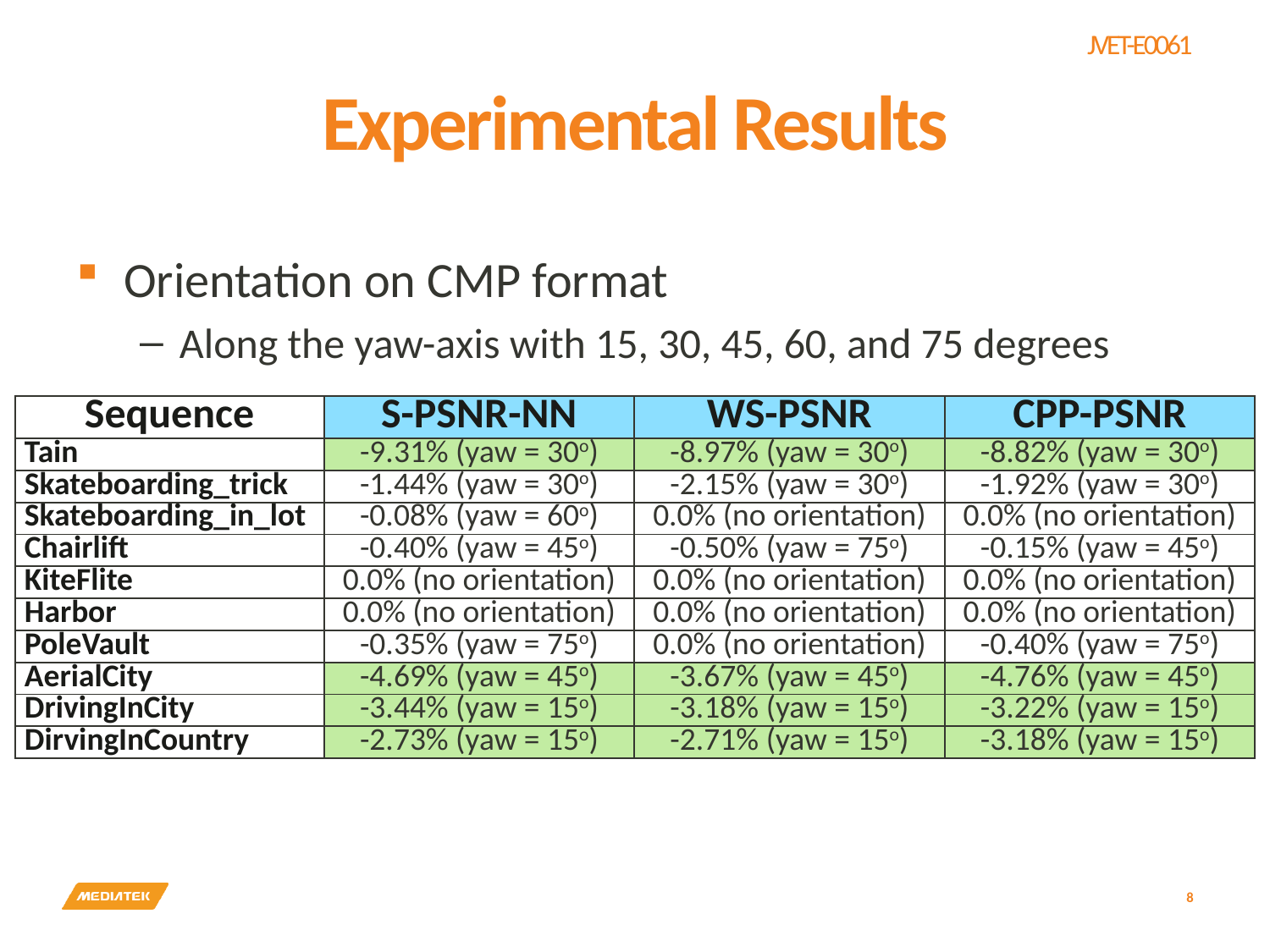

# Experimental Results
Orientation on CMP format
Along the yaw-axis with 15, 30, 45, 60, and 75 degrees
| Sequence | S-PSNR-NN | WS-PSNR | CPP-PSNR |
| --- | --- | --- | --- |
| Tain | -9.31% (yaw = 30o) | -8.97% (yaw = 30o) | -8.82% (yaw = 30o) |
| Skateboarding\_trick | -1.44% (yaw = 30o) | -2.15% (yaw = 30o) | -1.92% (yaw = 30o) |
| Skateboarding\_in\_lot | -0.08% (yaw = 60o) | 0.0% (no orientation) | 0.0% (no orientation) |
| Chairlift | -0.40% (yaw = 45o) | -0.50% (yaw = 75o) | -0.15% (yaw = 45o) |
| KiteFlite | 0.0% (no orientation) | 0.0% (no orientation) | 0.0% (no orientation) |
| Harbor | 0.0% (no orientation) | 0.0% (no orientation) | 0.0% (no orientation) |
| PoleVault | -0.35% (yaw = 75o) | 0.0% (no orientation) | -0.40% (yaw = 75o) |
| AerialCity | -4.69% (yaw = 45o) | -3.67% (yaw = 45o) | -4.76% (yaw = 45o) |
| DrivingInCity | -3.44% (yaw = 15o) | -3.18% (yaw = 15o) | -3.22% (yaw = 15o) |
| DirvingInCountry | -2.73% (yaw = 15o) | -2.71% (yaw = 15o) | -3.18% (yaw = 15o) |
8